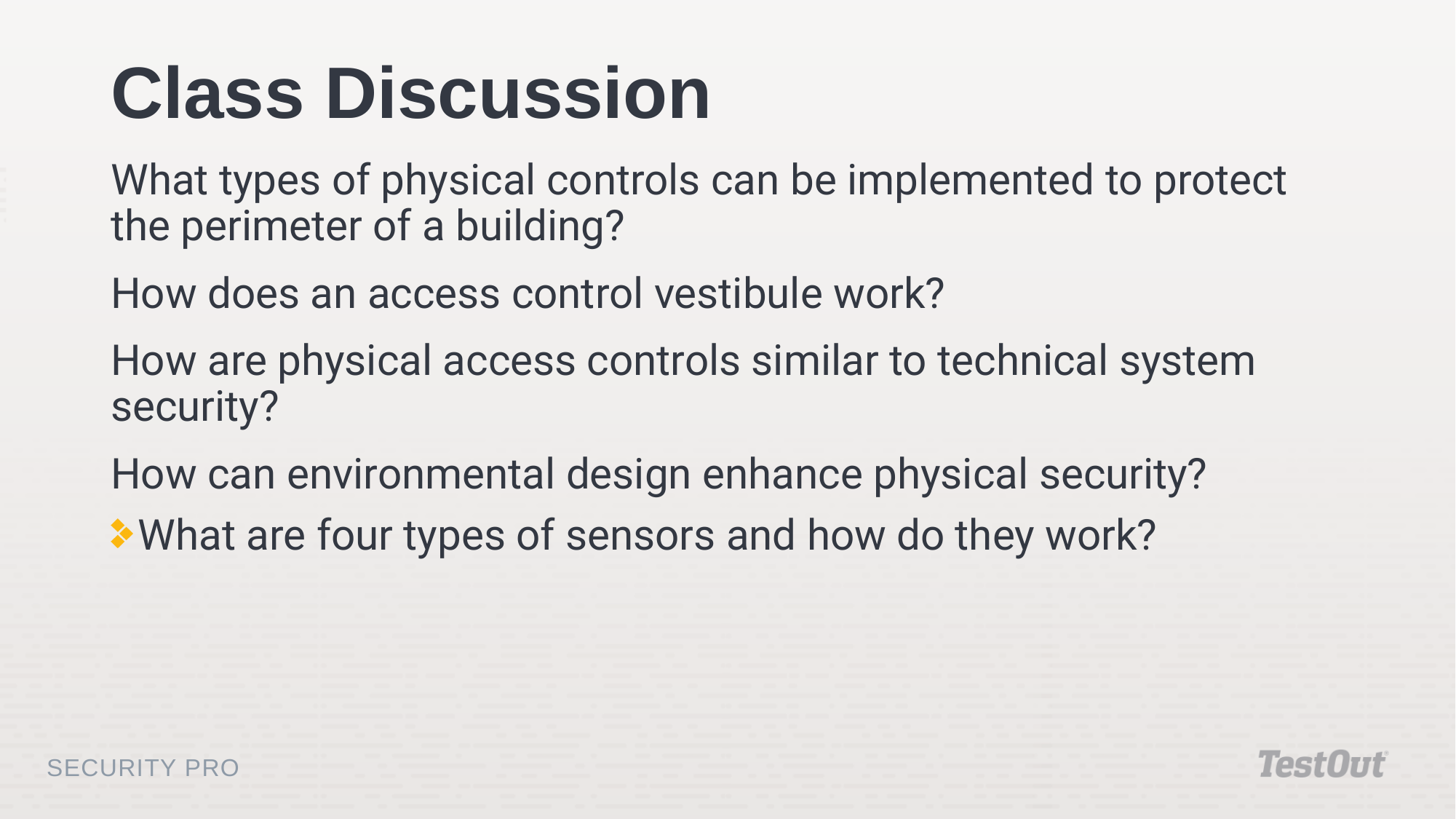

# Class Discussion
What types of physical controls can be implemented to protect the perimeter of a building?
How does an access control vestibule work?
How are physical access controls similar to technical system security?
How can environmental design enhance physical security?
What are four types of sensors and how do they work?
Security Pro